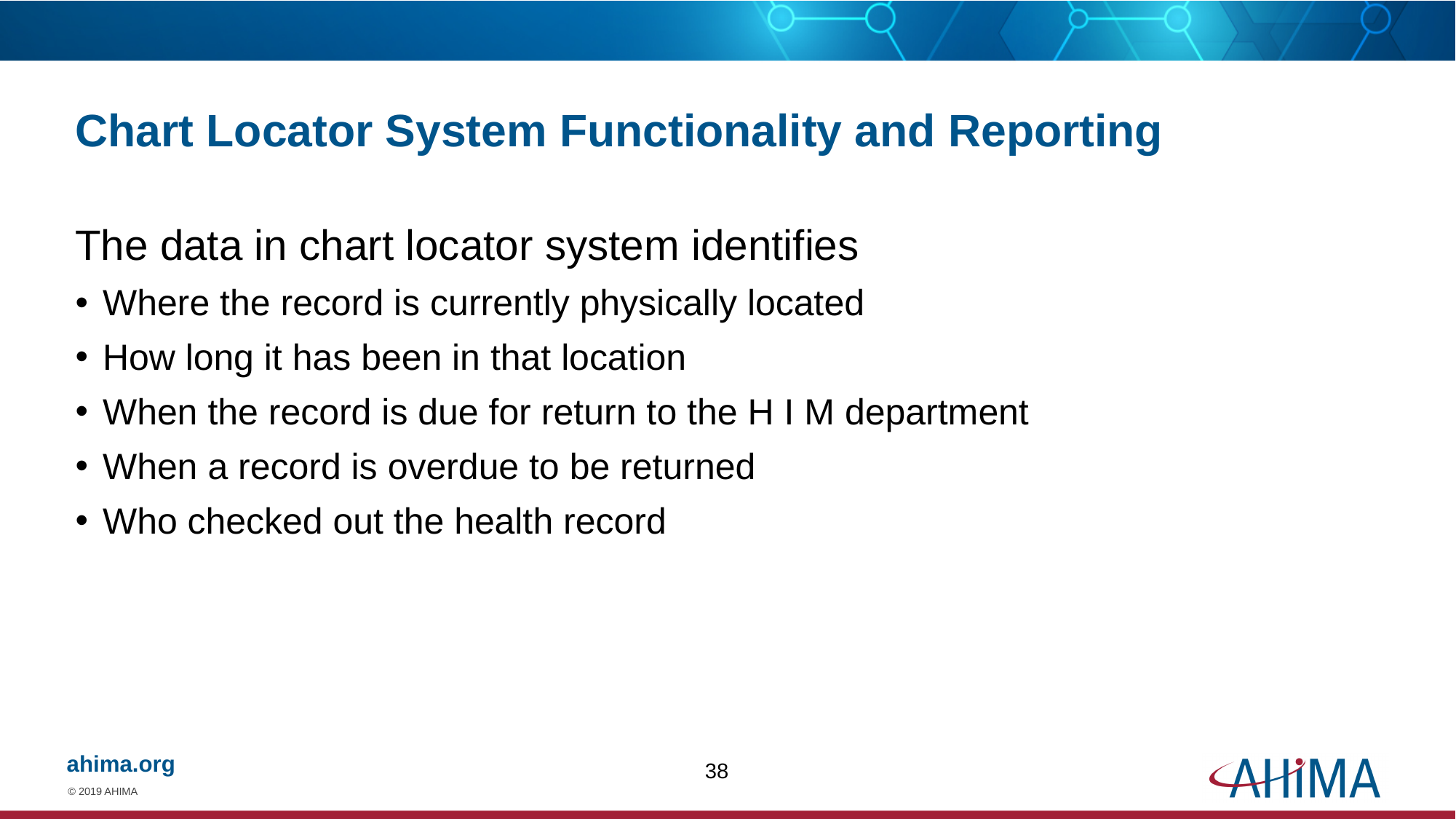

# Chart Locator System Functionality and Reporting
The data in chart locator system identifies
Where the record is currently physically located
How long it has been in that location
When the record is due for return to the H I M department
When a record is overdue to be returned
Who checked out the health record